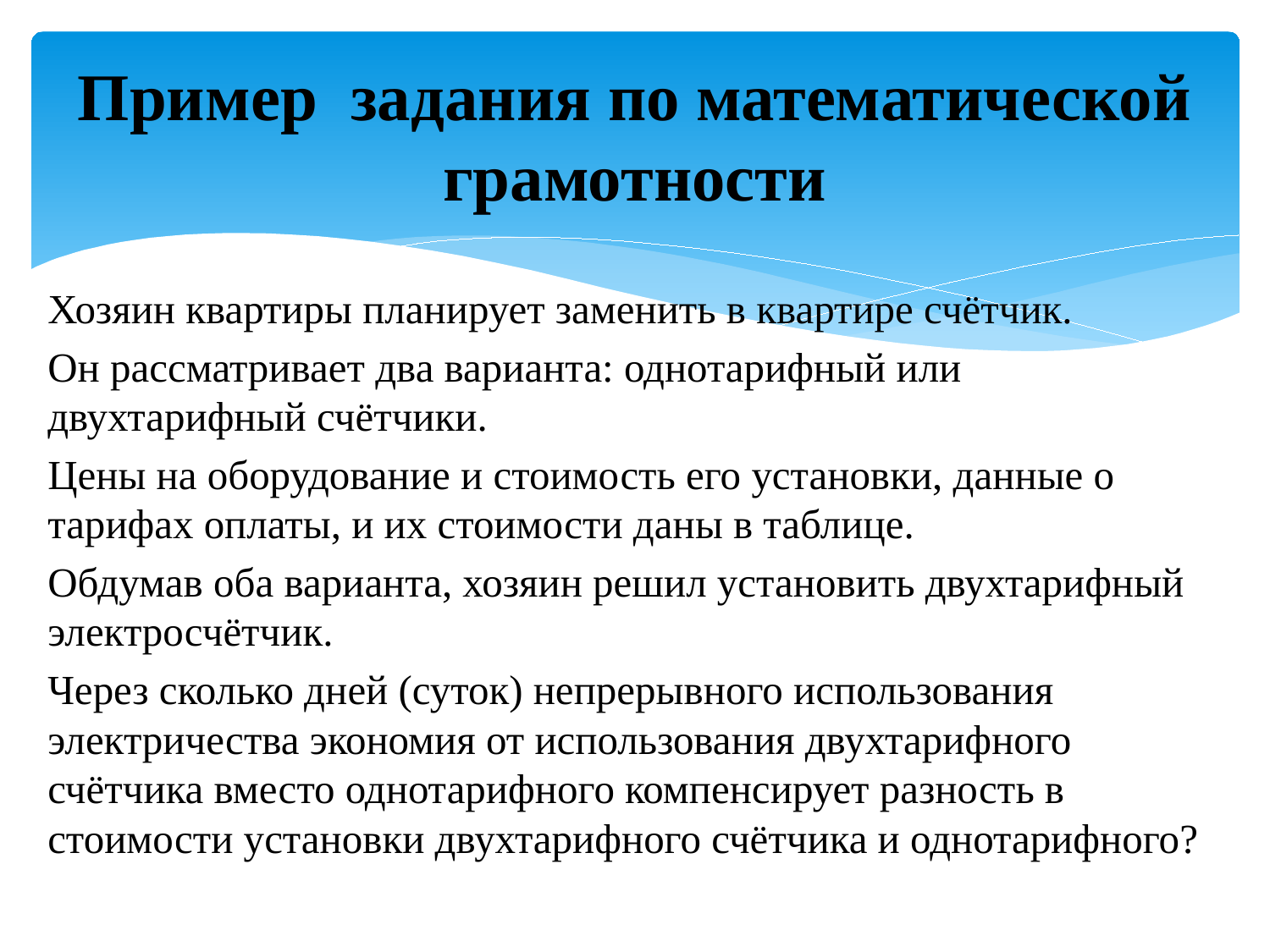

# Пример  задания по математической грамотности
Хозяин квартиры планирует заменить в квартире счётчик.
Он рассматривает два варианта: однотарифный или двухтарифный счётчики.
Цены на оборудование и стоимость его установки, данные о тарифах оплаты, и их стоимости даны в таблице.
Обдумав оба варианта, хозяин решил установить двухтарифный электросчётчик.
Через сколько дней (суток) непрерывного использования электричества экономия от использования двухтарифного счётчика вместо однотарифного компенсирует разность в стоимости установки двухтарифного счётчика и однотарифного?